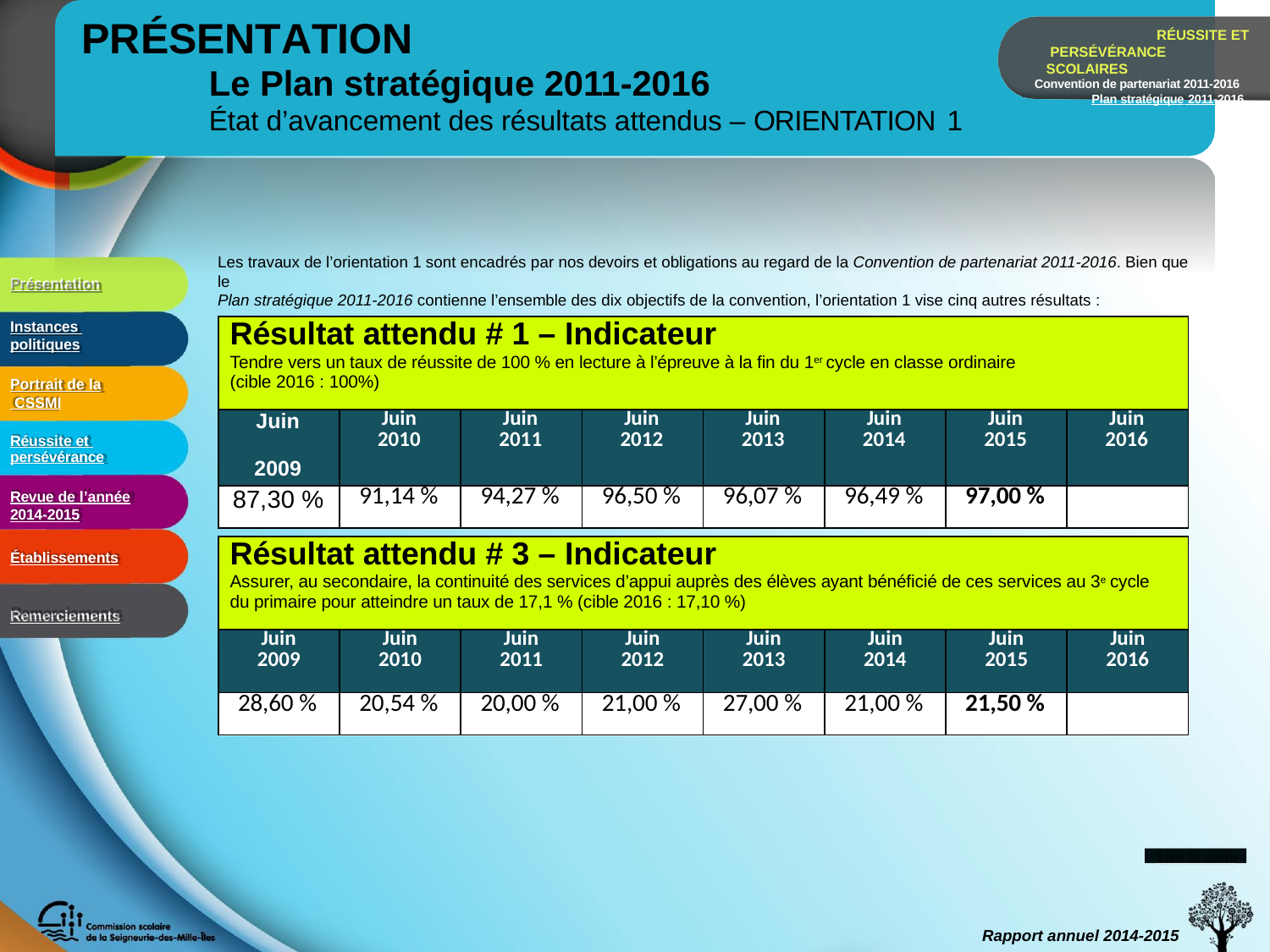

# PRÉSENTATION

RÉUSSITE ET  PERSÉVÉRANCE SCOLAIRES
Convention de partenariat 2011-2016  Plan stratégique 2011-2016
Le Plan stratégique 2011-2016
État d’avancement des résultats attendus – ORIENTATION 1

Les travaux de l’orientation 1 sont encadrés par nos devoirs et obligations au regard de la Convention de partenariat 2011-2016. Bien que le
Plan stratégique 2011-2016 contienne l’ensemble des dix objectifs de la convention, l’orientation 1 vise cinq autres résultats :

Présentation

| Résultat attendu # 1 – Indicateur Tendre vers un taux de réussite de 100 % en lecture à l’épreuve à la fin du 1er cycle en classe ordinaire (cible 2016 : 100%) |  |  |  |  |  |  |  |
| --- | --- | --- | --- | --- | --- | --- | --- |
| Juin 2009 | Juin 2010 | Juin 2011 | Juin 2012 | Juin 2013 | Juin 2014 | Juin 2015 | Juin 2016 |
| 87,30 % | 91,14 % | 94,27 % | 96,50 % | 96,07 % | 96,49 % | 97,00 % |  |
Instances  politiques

Portrait de la  CSSMI

Réussite et  persévérance

Revue de l’année
2014-2015

Établissements

Remerciements

| Résultat attendu # 3 – Indicateur Assurer, au secondaire, la continuité des services d’appui auprès des élèves ayant bénéficié de ces services au 3e cycle du primaire pour atteindre un taux de 17,1 % (cible 2016 : 17,10 %) |  |  |  |  |  |  |  |
| --- | --- | --- | --- | --- | --- | --- | --- |
| Juin 2009 | Juin 2010 | Juin 2011 | Juin 2012 | Juin 2013 | Juin 2014 | Juin 2015 | Juin 2016 |
| 28,60 % | 20,54 % | 20,00 % | 21,00 % | 27,00 % | 21,00 % | 21,50 % |  |

Lire la suite
Rapport annuel 2014-2015